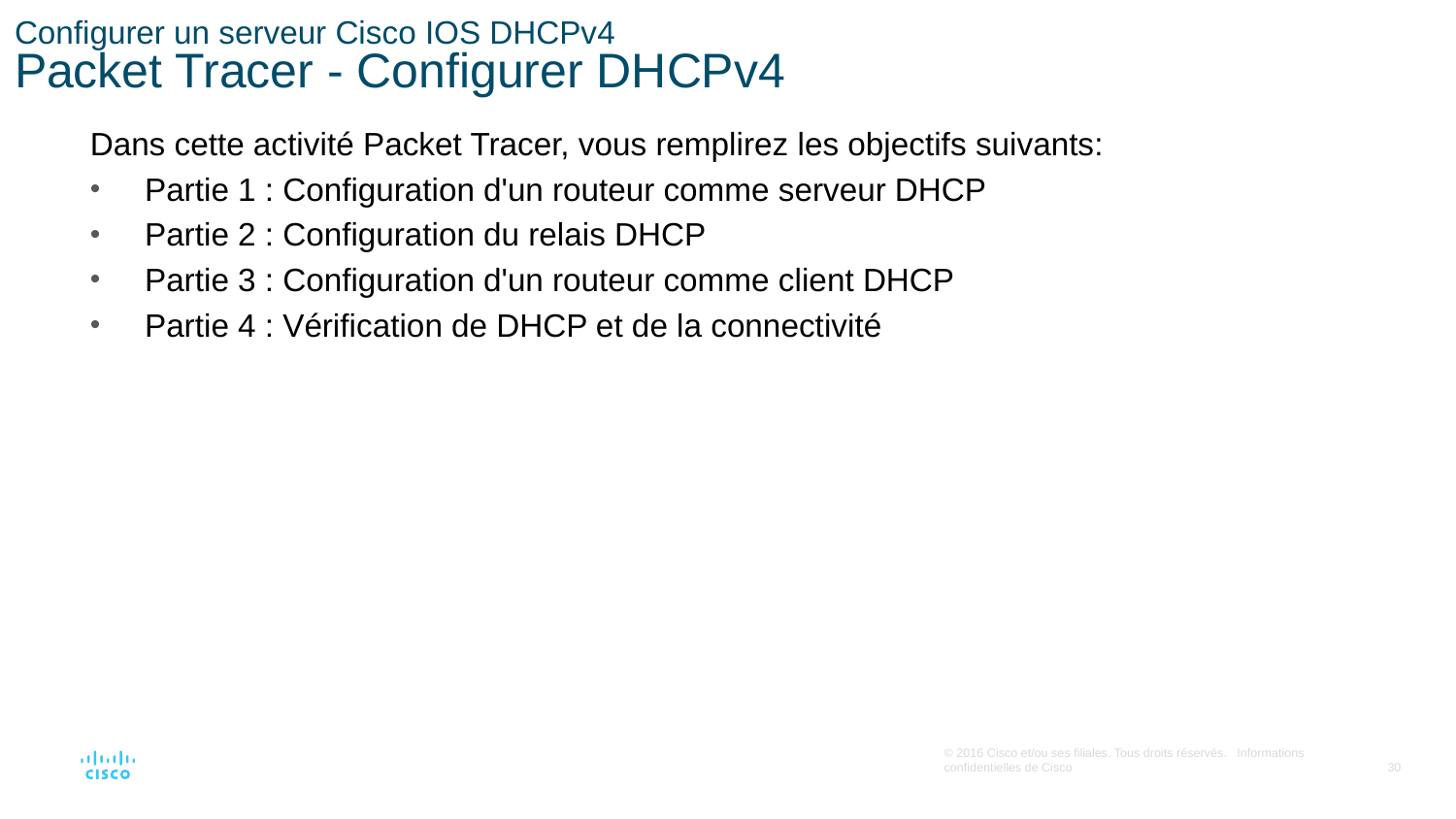

# Configurer un serveur Cisco IOS DHCPv4 Packet Tracer - Configurer DHCPv4
Dans cette activité Packet Tracer, vous remplirez les objectifs suivants:
Partie 1 : Configuration d'un routeur comme serveur DHCP
Partie 2 : Configuration du relais DHCP
Partie 3 : Configuration d'un routeur comme client DHCP
Partie 4 : Vérification de DHCP et de la connectivité